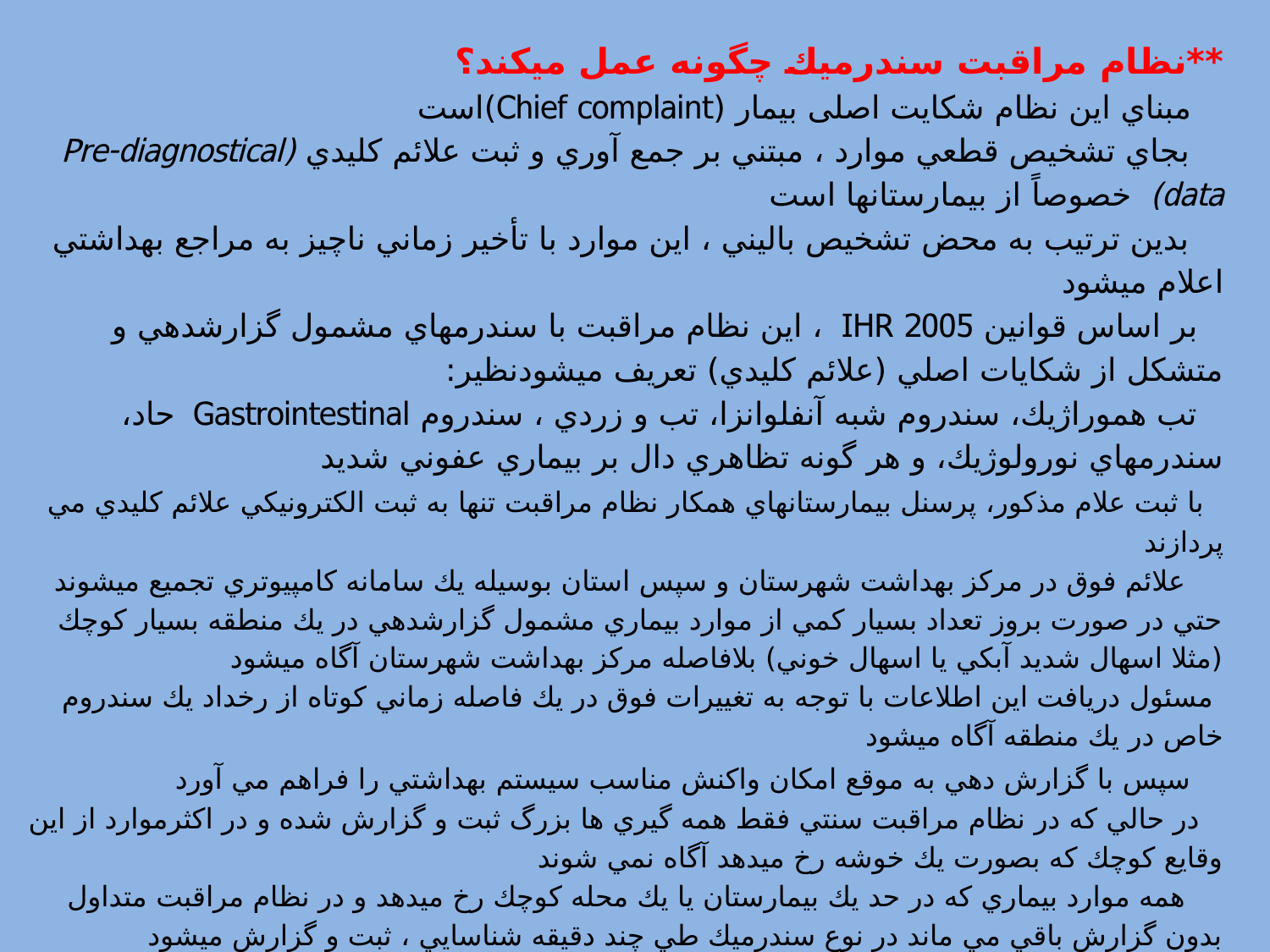

**نظام مراقبت سندرميك چگونه عمل ميكند؟
    مبناي اين نظام شکایت اصلی بیمار (Chief complaint)‌است
    بجاي تشخيص قطعي موارد ،‌ مبتني بر جمع آوري و ثبت علائم كليدي (Pre-diagnostical data)  خصوصاً از بيمارستانها است
    بدين ترتيب به محض تشخيص باليني ، اين موارد با تأخير زماني ناچيز به مراجع بهداشتي اعلام ميشود
   بر اساس قوانين IHR 2005  ، اين نظام مراقبت با سندرمهاي مشمول گزارشدهي و متشكل از شكايات اصلي (علائم كليدي) تعريف ميشودنظير:
   تب هموراژيك، سندروم شبه آنفلوانزا، تب و زردي ، سندروم Gastrointestinal  حاد، سندرمهاي نورولوژيك، و هر گونه تظاهري دال بر بيماري عفوني شديد
  با ثبت علام مذكور، پرسنل بيمارستانهاي همكار نظام مراقبت تنها به ثبت الكترونيكي علائم كليدي مي پردازند
     علائم فوق در مركز بهداشت شهرستان و سپس استان بوسيله يك سامانه كامپيوتري تجميع ميشوند
حتي در صورت بروز تعداد بسيار كمي از موارد بيماري مشمول گزارشدهي در يك منطقه بسيار كوچك (مثلا اسهال شديد آبكي يا اسهال خوني) بلافاصله مركز بهداشت شهرستان آگاه ميشود
 مسئول دريافت اين اطلاعات با توجه به تغييرات فوق در يك فاصله زماني كوتاه از رخداد يك سندروم خاص در يك منطقه آگاه ميشود
    سپس با گزارش دهي به موقع امكان واكنش مناسب سيستم بهداشتي را فراهم مي آورد
   در حالي كه در نظام مراقبت سنتي فقط همه گيري ها بزرگ ثبت و گزارش شده و در اكثرموارد از اين وقايع كوچك كه بصورت يك خوشه رخ ميدهد آگاه نمي شوند
     همه موارد بيماري كه در حد يك بيمارستان يا يك محله كوچك رخ ميدهد و در نظام مراقبت متداول بدون گزارش باقي مي ماند در نوع سندرميك طي چند دقيقه شناسايي ، ثبت و گزارش ميشود
      به اين ترتيب امكان تعريف بيماريها و ديگر وقايع مشمول گزارشدهي براي تمامي مراكز و پرسنل بهداشتي به صورت (near “Real Time” تسهيل ميگردد